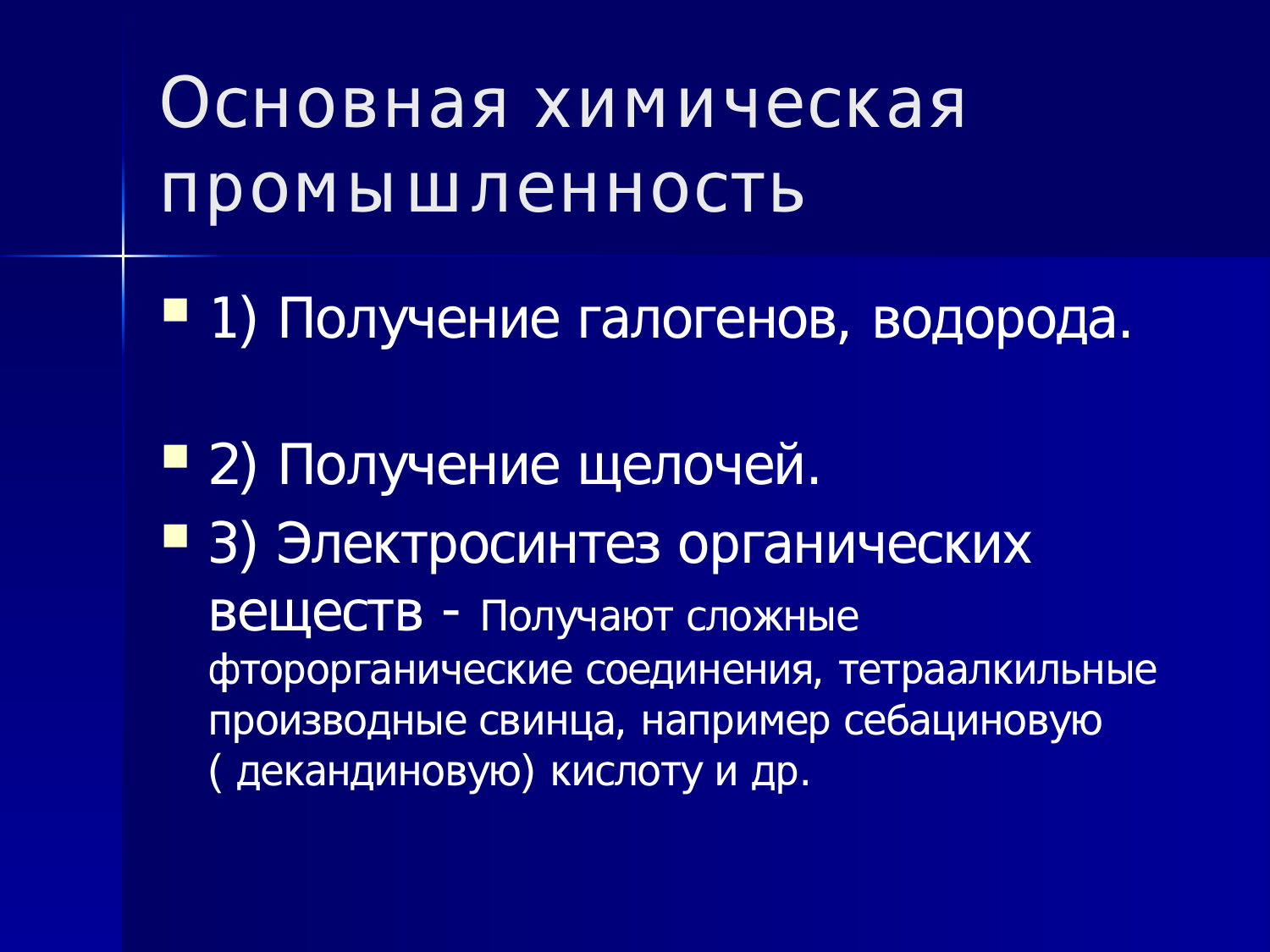

# Основная химическая промышленность
1) Получение галогенов, водорода.
2) Получение щелочей.
3) Электросинтез органических веществ - Получают сложные фторорганические соединения, тетраалкильные производные свинца, например себациновую ( декандиновую) кислоту и др.